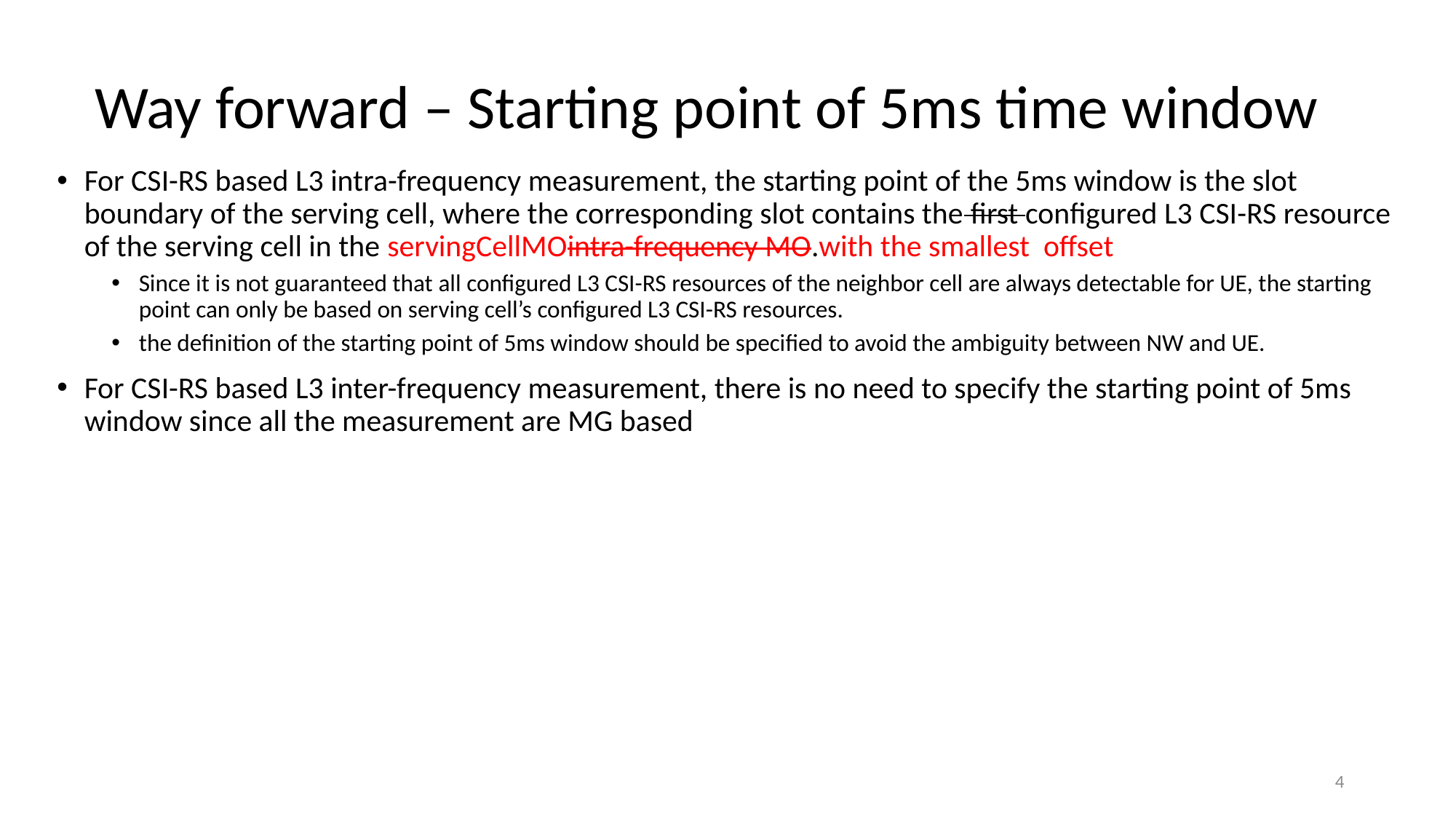

# Way forward – Starting point of 5ms time window

For CSI-RS based L3 intra-frequency measurement, the starting point of the 5ms window is the slot boundary of the serving cell, where the corresponding slot contains the first configured L3 CSI-RS resource of the serving cell in the servingCellMOintra-frequency MO.with the smallest  offset
Since it is not guaranteed that all configured L3 CSI-RS resources of the neighbor cell are always detectable for UE, the starting point can only be based on serving cell’s configured L3 CSI-RS resources.
the definition of the starting point of 5ms window should be specified to avoid the ambiguity between NW and UE.
For CSI-RS based L3 inter-frequency measurement, there is no need to specify the starting point of 5ms window since all the measurement are MG based

4